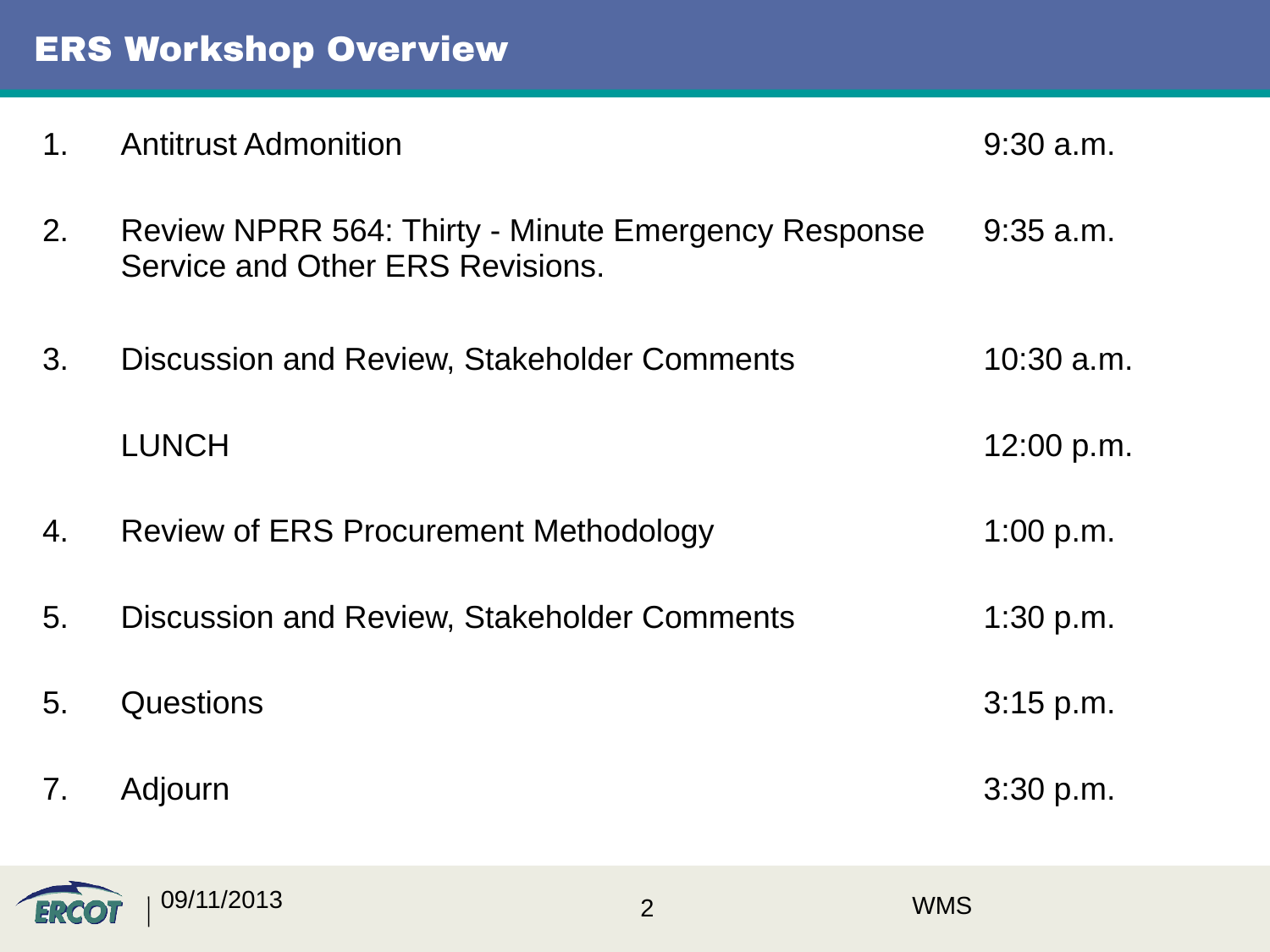

# ERS Workshop Overview
| 1. | Antitrust Admonition | 9:30 a.m. |
| --- | --- | --- |
| 2. | Review NPRR 564: Thirty - Minute Emergency Response Service and Other ERS Revisions. | 9:35 a.m. |
| 3. | Discussion and Review, Stakeholder Comments | 10:30 a.m. |
|  | LUNCH | 12:00 p.m. |
| 4. | Review of ERS Procurement Methodology | 1:00 p.m. |
| 5. | Discussion and Review, Stakeholder Comments | 1:30 p.m. |
| 5. | Questions | 3:15 p.m. |
| 7. | Adjourn | 3:30 p.m. |
09/11/2013
WMS
2